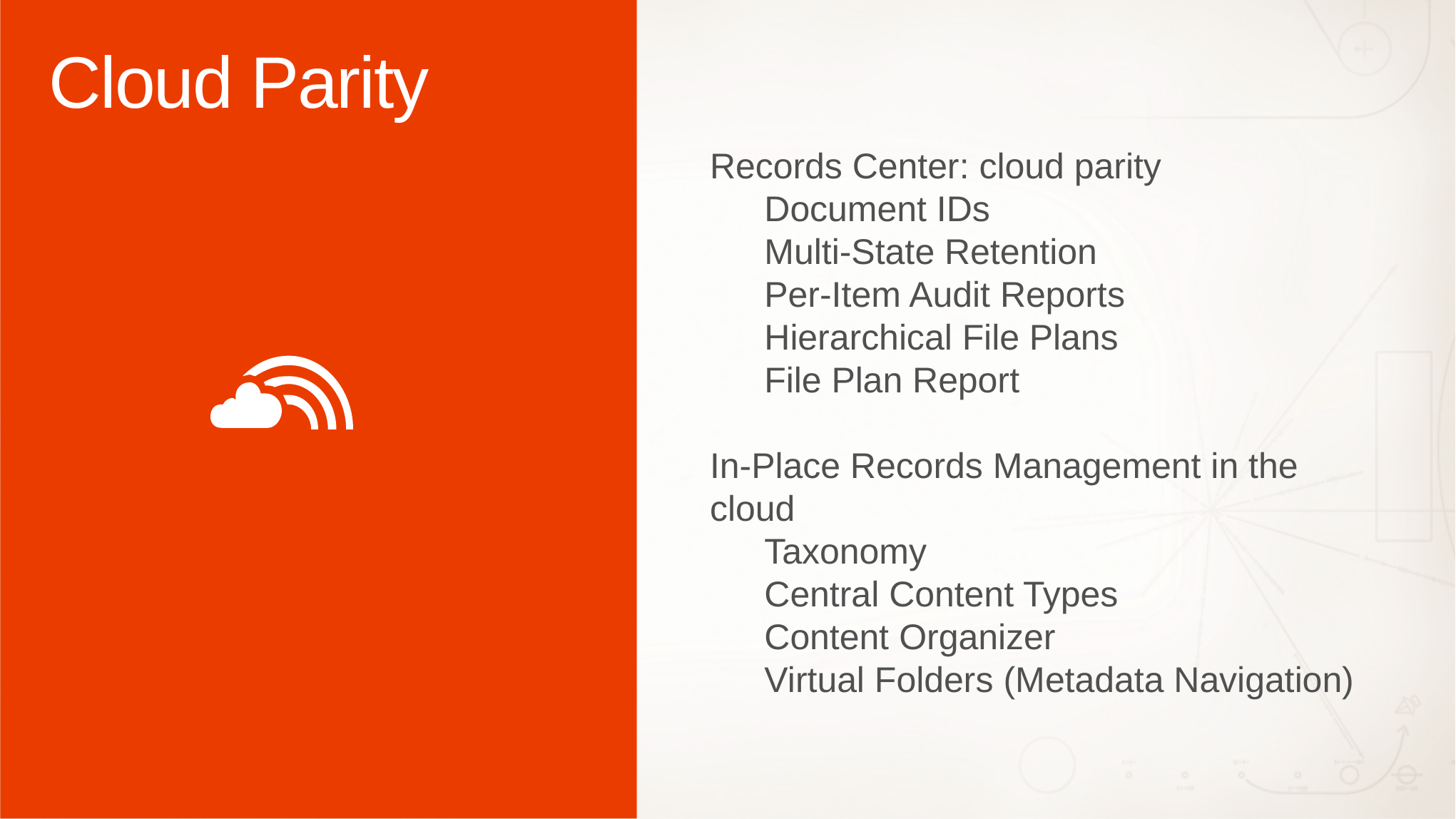

# Cloud Parity
Records Center: cloud parity
Document IDs
Multi-State Retention
Per-Item Audit Reports
Hierarchical File Plans
File Plan Report

In-Place Records Management in the cloud
Taxonomy
Central Content Types
Content Organizer
Virtual Folders (Metadata Navigation)